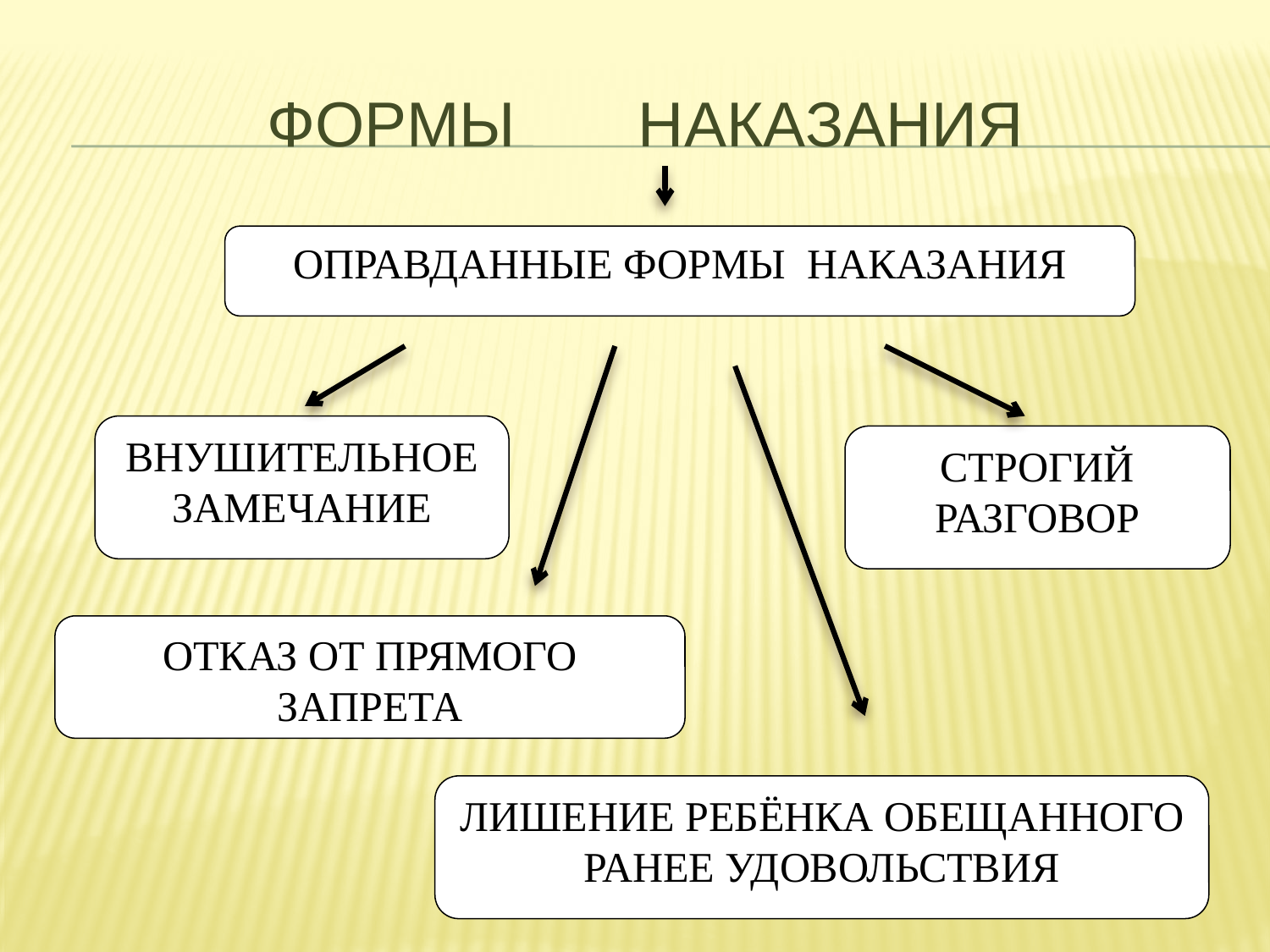

# ФОРМЫ       НАКАЗАНИЯ
ОПРАВДАННЫЕ ФОРМЫ  НАКАЗАНИЯ
ВНУШИТЕЛЬНОЕ ЗАМЕЧАНИЕ
СТРОГИЙ РАЗГОВОР
ОТКАЗ ОТ ПРЯМОГО ЗАПРЕТА
ЛИШЕНИЕ РЕБЁНКА ОБЕЩАННОГО РАНЕЕ УДОВОЛЬСТВИЯ